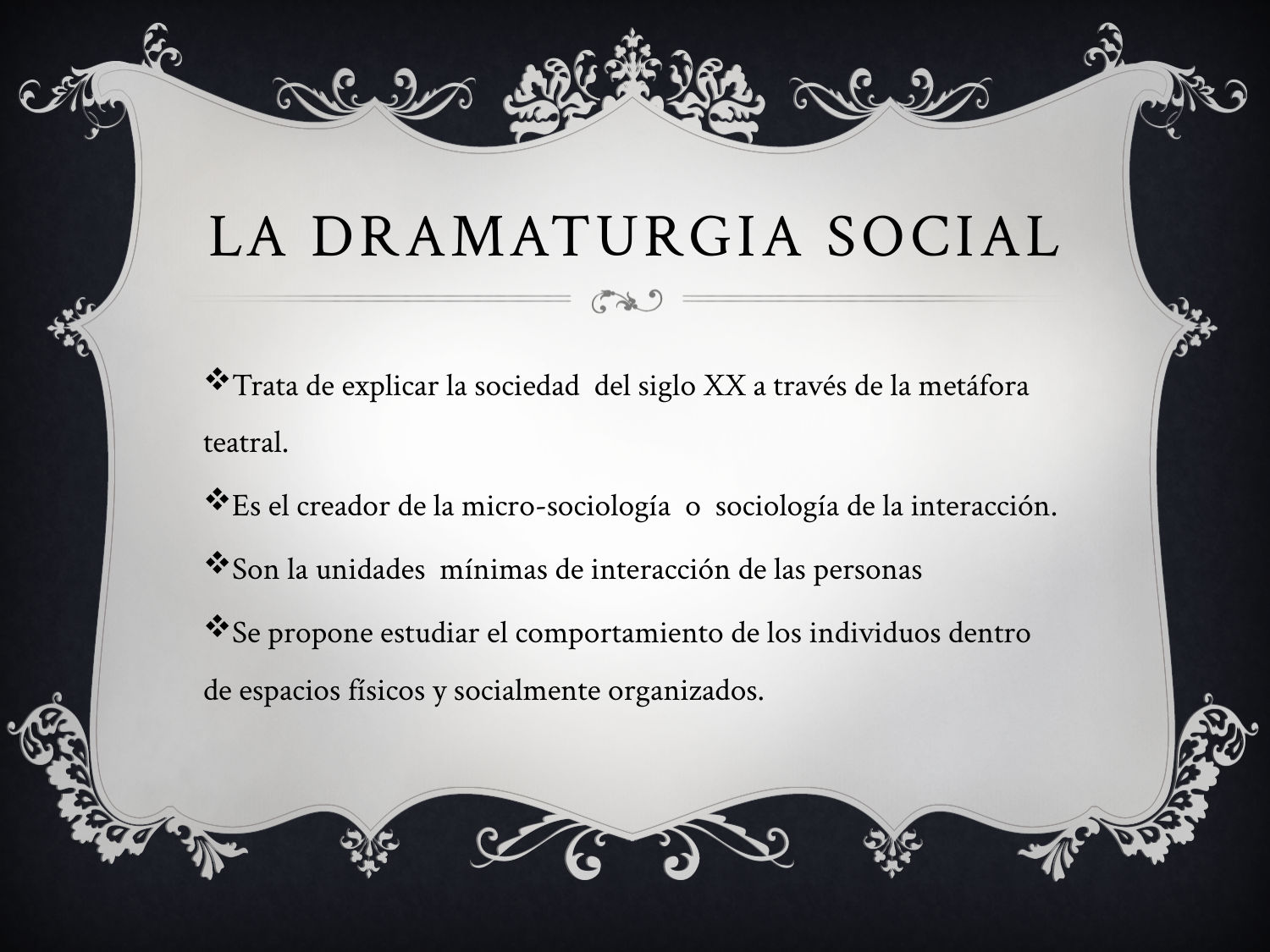

# La dramaturgia social
Trata de explicar la sociedad  del siglo XX a través de la metáfora teatral.
Es el creador de la micro-sociología  o  sociología de la interacción.
Son la unidades  mínimas de interacción de las personas
Se propone estudiar el comportamiento de los individuos dentro de espacios físicos y socialmente organizados.